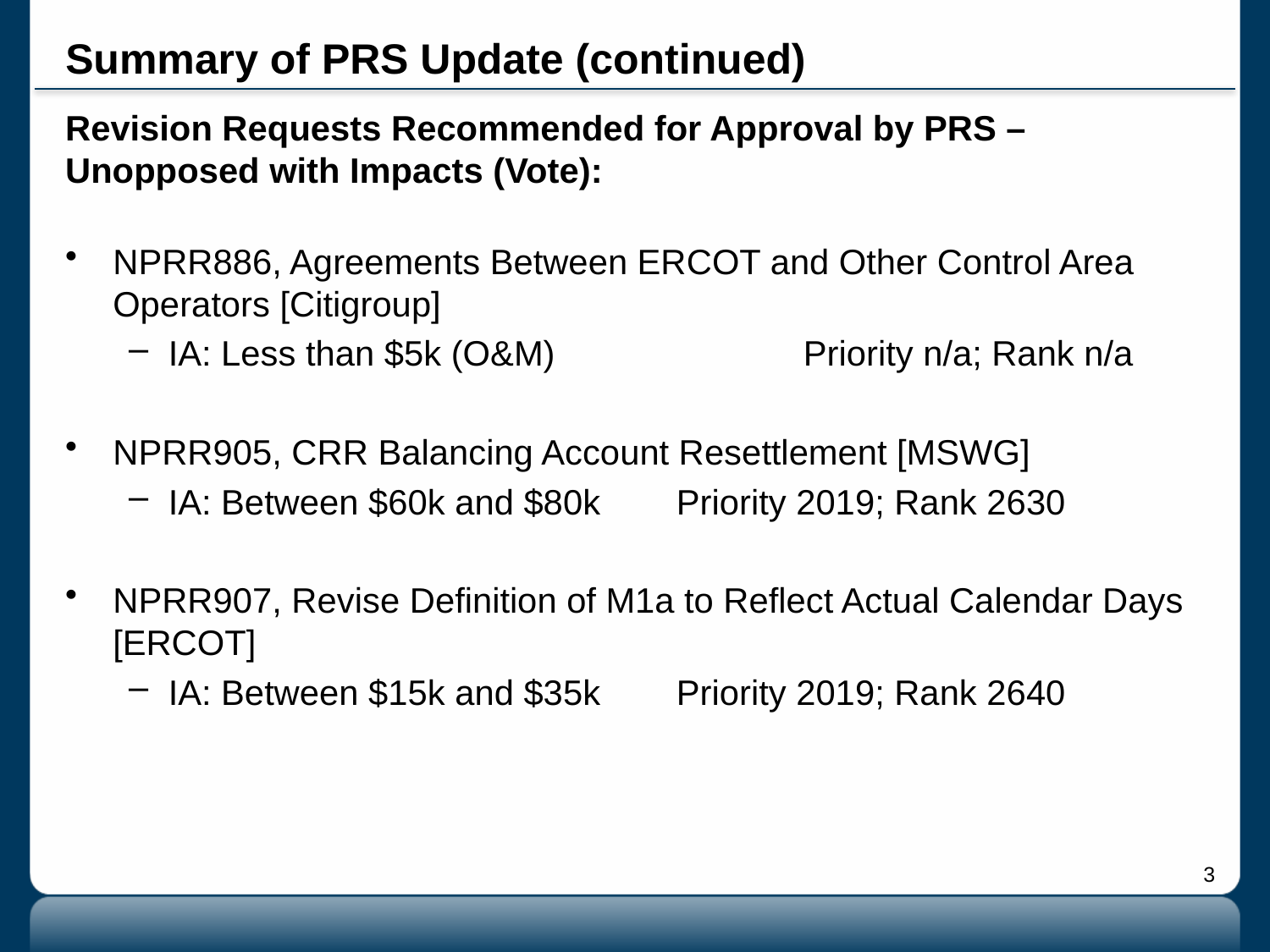

# Summary of PRS Update (continued)
Revision Requests Recommended for Approval by PRS – Unopposed with Impacts (Vote):

NPRR886, Agreements Between ERCOT and Other Control Area Operators [Citigroup]
IA: Less than $5k (O&M) 		Priority n/a; Rank n/a

NPRR905, CRR Balancing Account Resettlement [MSWG]
IA: Between $60k and $80k	Priority 2019; Rank 2630

NPRR907, Revise Definition of M1a to Reflect Actual Calendar Days [ERCOT]
IA: Between $15k and $35k	Priority 2019; Rank 2640